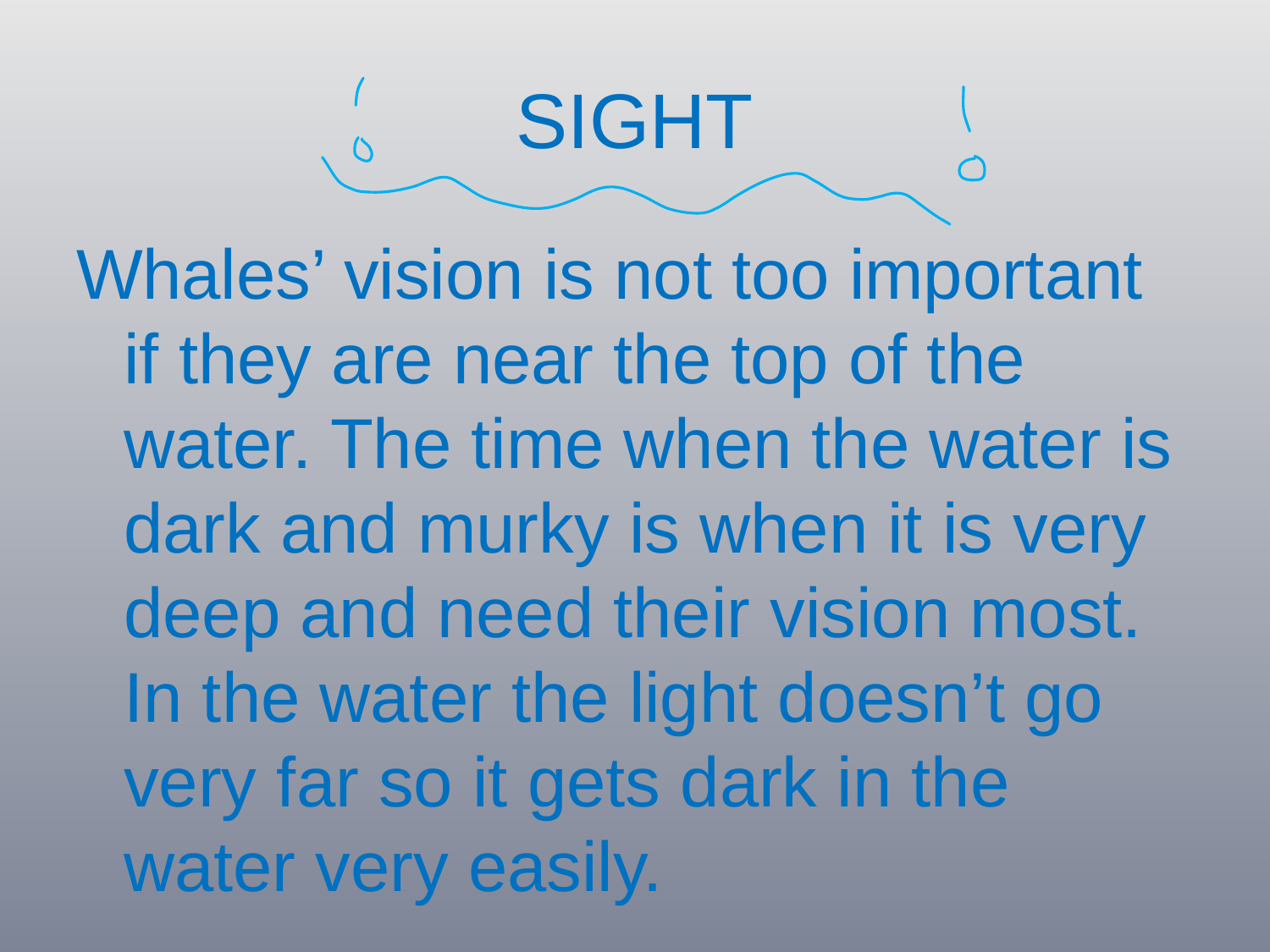

# SIGHT
Whales’ vision is not too important if they are near the top of the water. The time when the water is dark and murky is when it is very deep and need their vision most. In the water the light doesn’t go very far so it gets dark in the water very easily.